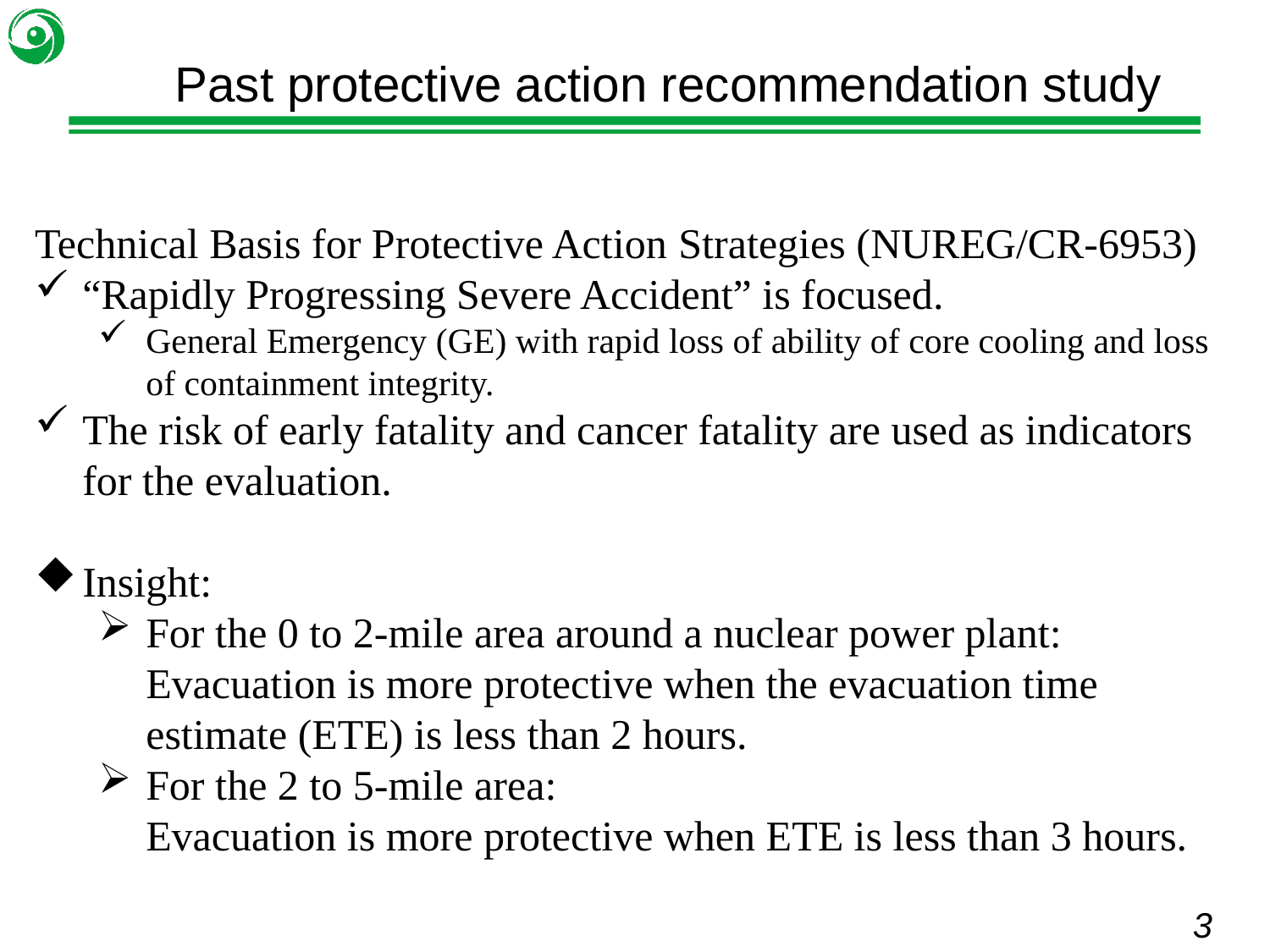

# Past protective action recommendation study
Technical Basis for Protective Action Strategies (NUREG/CR-6953)
“Rapidly Progressing Severe Accident” is focused.
General Emergency (GE) with rapid loss of ability of core cooling and loss of containment integrity.
The risk of early fatality and cancer fatality are used as indicators for the evaluation.

Insight:
For the 0 to 2-mile area around a nuclear power plant: Evacuation is more protective when the evacuation time estimate (ETE) is less than 2 hours.
For the 2 to 5-mile area:
Evacuation is more protective when ETE is less than 3 hours.